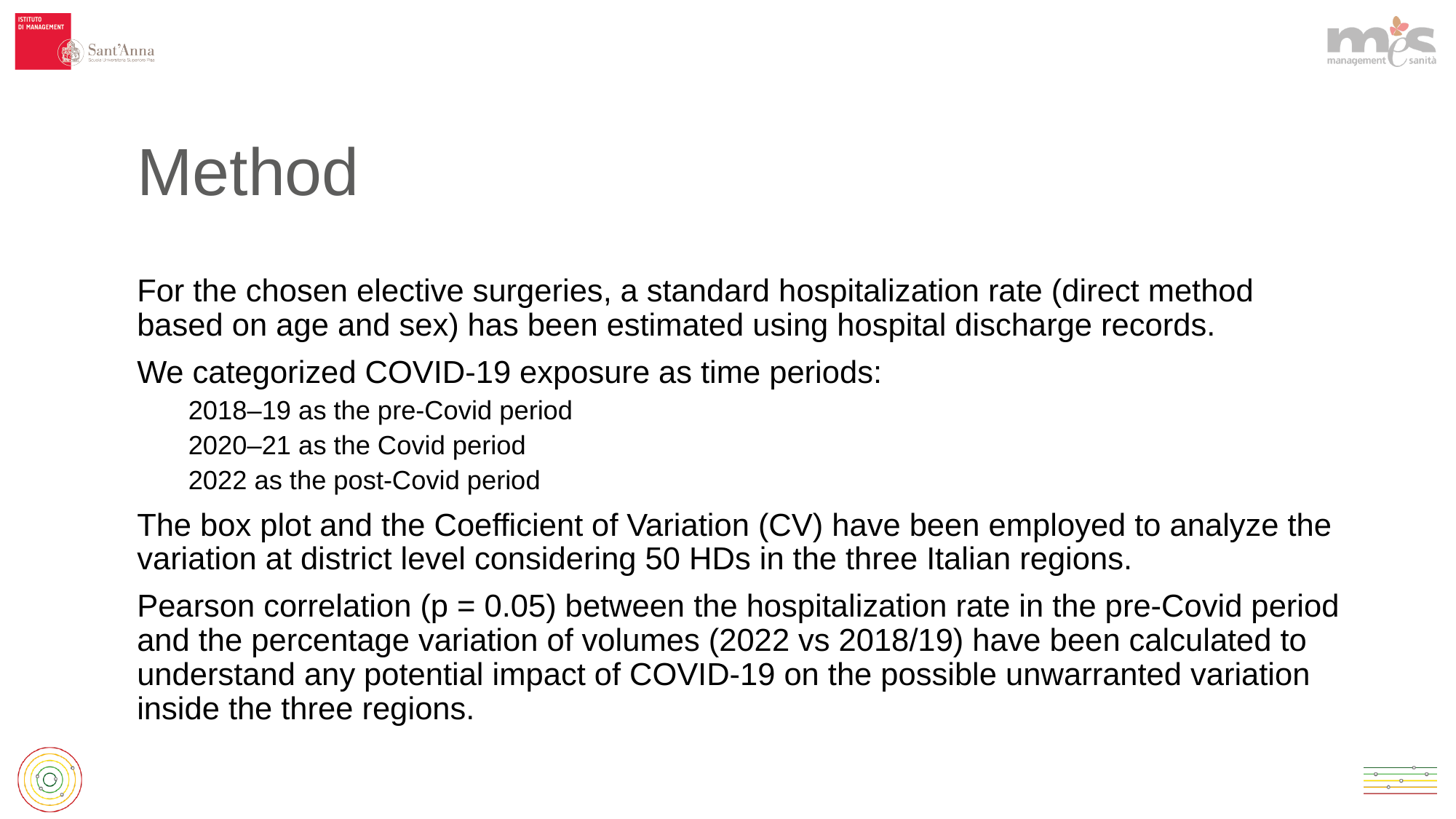

# Method
For the chosen elective surgeries, a standard hospitalization rate (direct method based on age and sex) has been estimated using hospital discharge records.
We categorized COVID-19 exposure as time periods:
2018–19 as the pre-Covid period
2020–21 as the Covid period
2022 as the post-Covid period
The box plot and the Coefficient of Variation (CV) have been employed to analyze the variation at district level considering 50 HDs in the three Italian regions.
Pearson correlation (p = 0.05) between the hospitalization rate in the pre-Covid period and the percentage variation of volumes (2022 vs 2018/19) have been calculated to understand any potential impact of COVID-19 on the possible unwarranted variation inside the three regions.